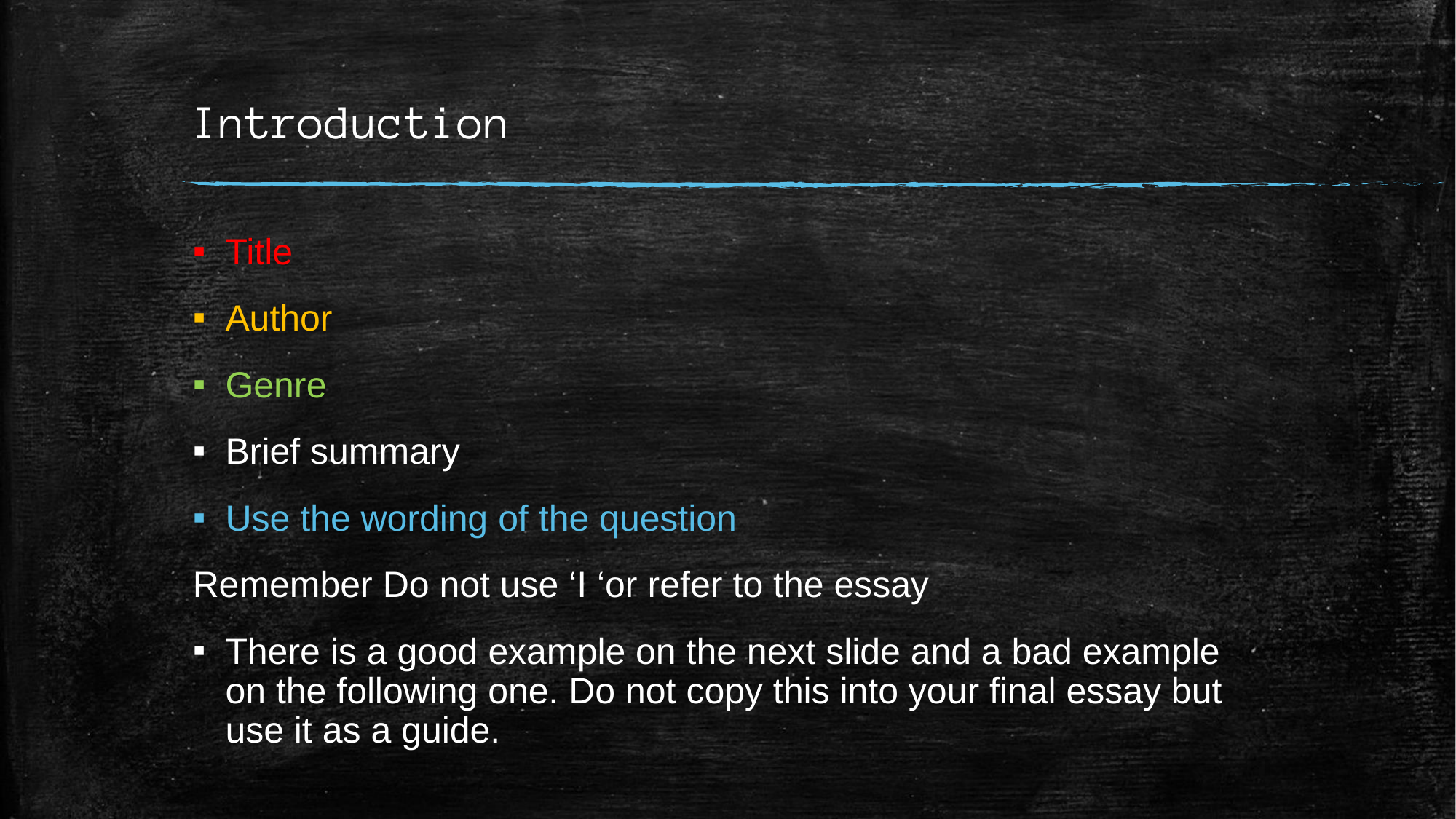

# Introduction
Title
Author
Genre
Brief summary
Use the wording of the question
Remember Do not use ‘I ‘or refer to the essay
There is a good example on the next slide and a bad example on the following one. Do not copy this into your final essay but use it as a guide.